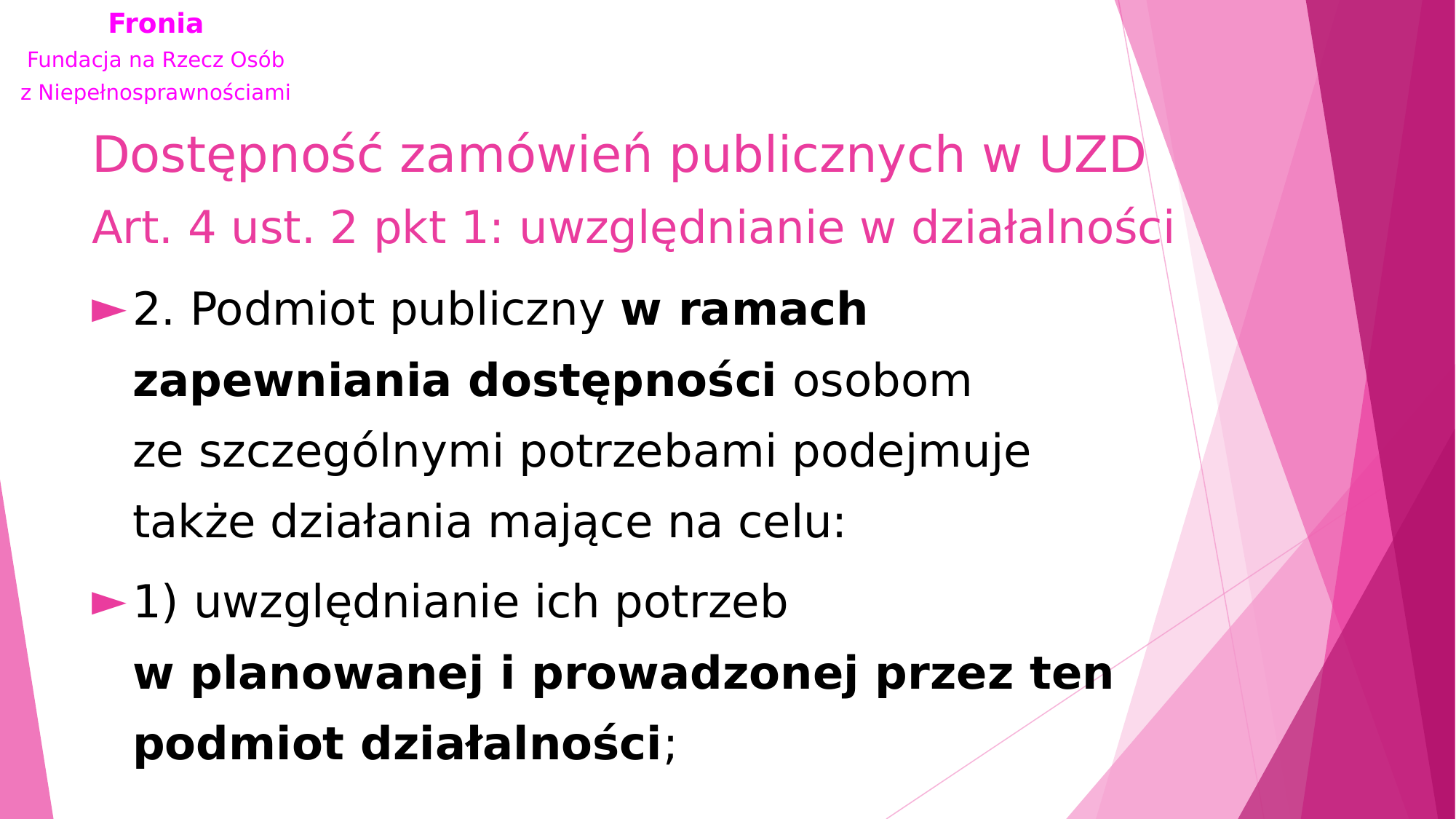

# Dostępność zamówień publicznych w UZD Art. 4 ust. 2 pkt 1: uwzględnianie w działalności
2. Podmiot publiczny w ramach zapewniania dostępności osobom ze szczególnymi potrzebami podejmuje także działania mające na celu:
1) uwzględnianie ich potrzeb w planowanej i prowadzonej przez ten podmiot działalności;